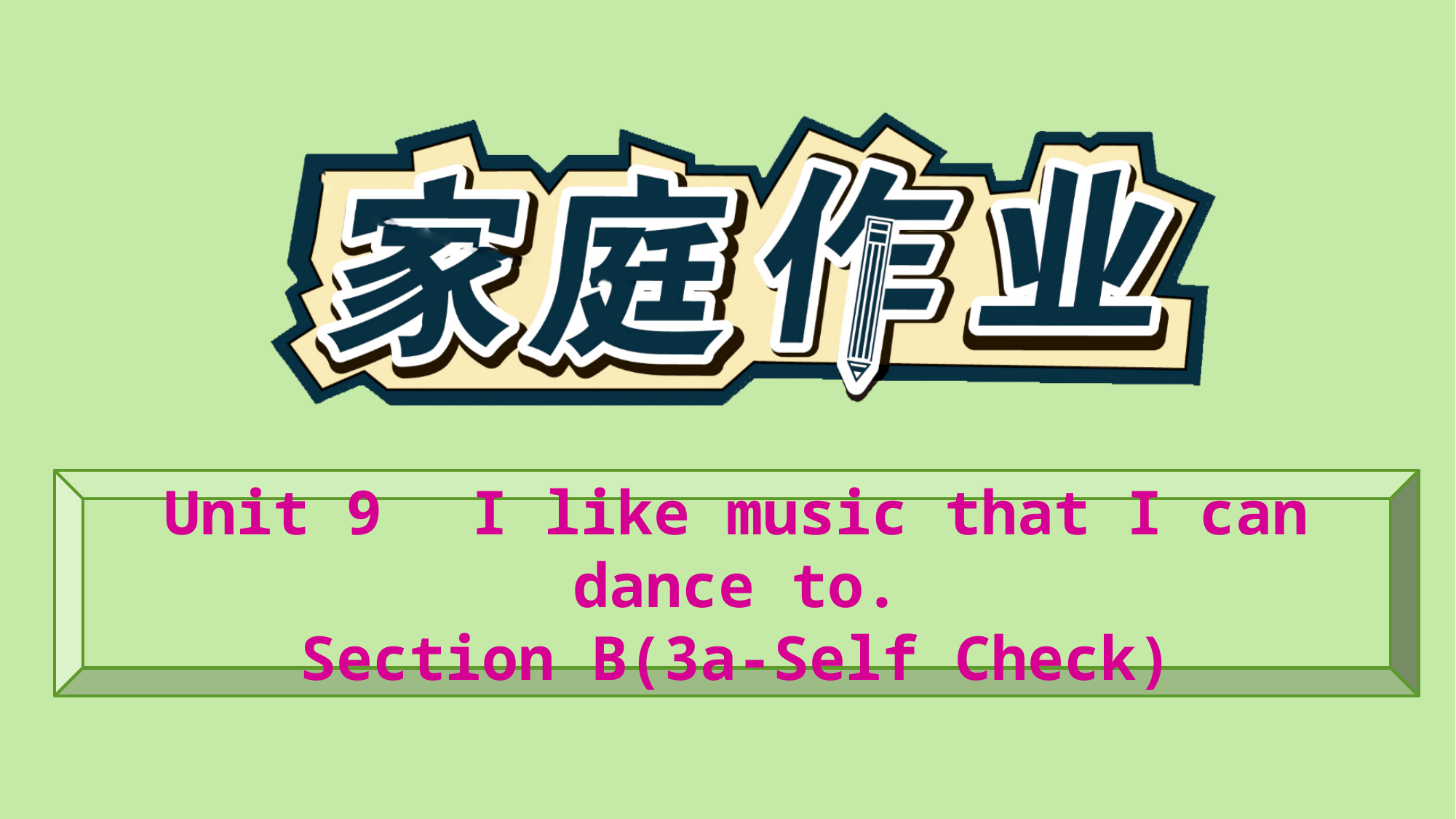

Unit 9　I like music that I can dance to.
Section B(3a-Self Check)